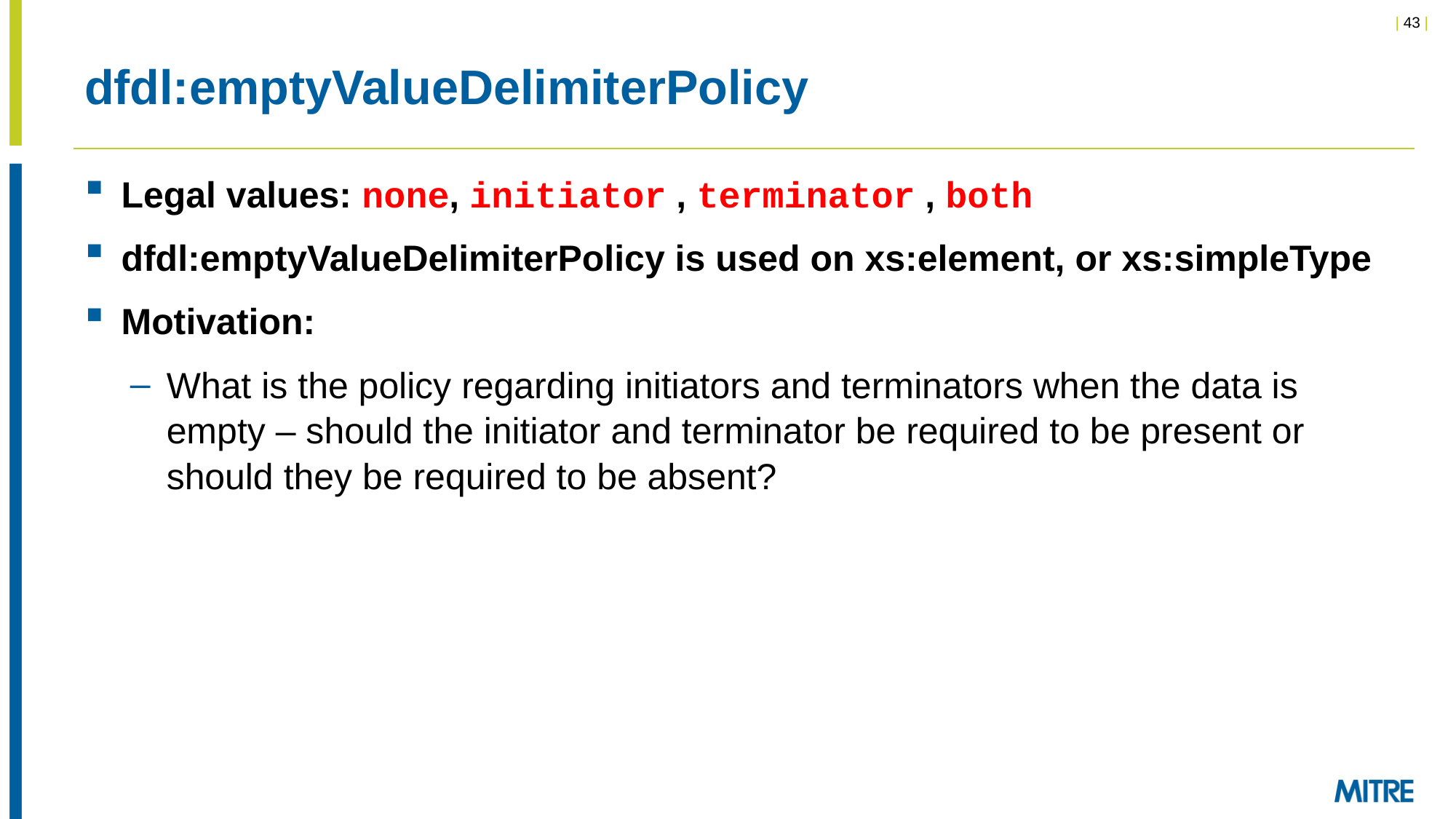

# dfdl:emptyValueDelimiterPolicy
Legal values: none, initiator , terminator , both
dfdl:emptyValueDelimiterPolicy is used on xs:element, or xs:simpleType
Motivation:
What is the policy regarding initiators and terminators when the data is empty – should the initiator and terminator be required to be present or should they be required to be absent?